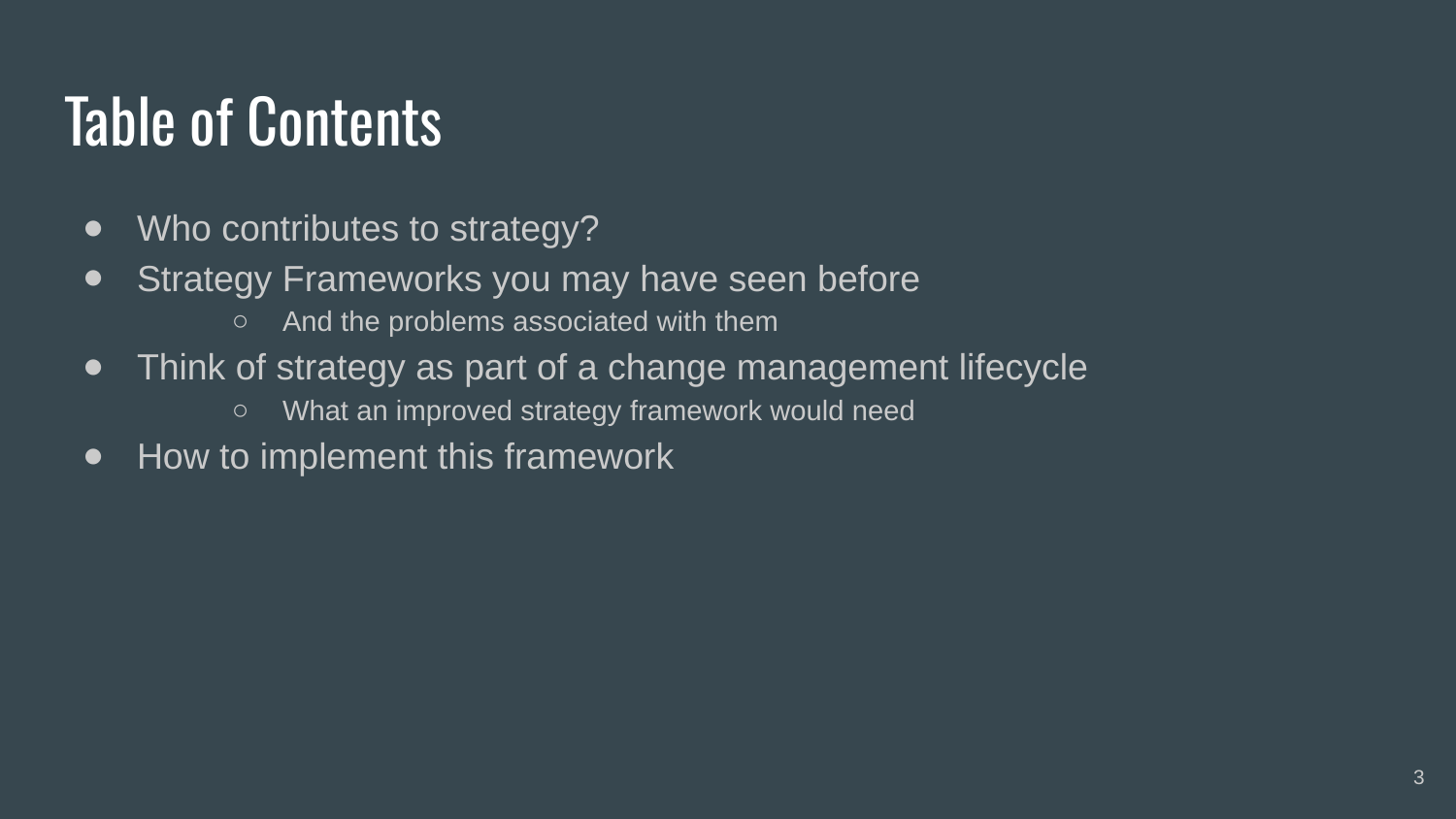

# Table of Contents
Who contributes to strategy?
Strategy Frameworks you may have seen before
And the problems associated with them
Think of strategy as part of a change management lifecycle
What an improved strategy framework would need
How to implement this framework

3